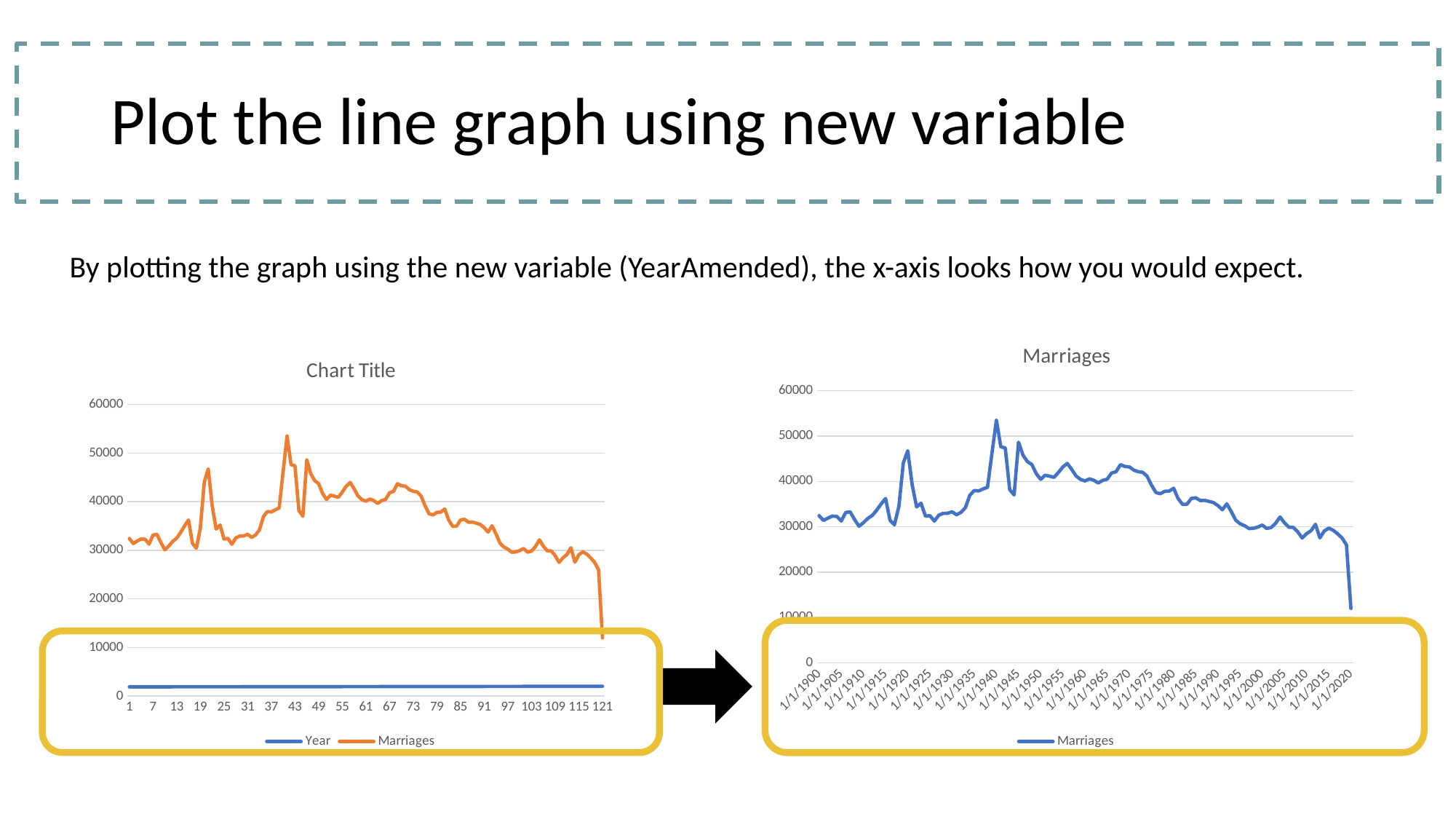

# Plot the line graph using new variable
By plotting the graph using the new variable (YearAmended), the x-axis looks how you would expect.

### Chart:

| Category | Marriages |
|---|---|
| 366 | 32444.0 |
| 731 | 31387.0 |
| 1096 | 31913.0 |
| 1461 | 32351.0 |
| 1827 | 32271.0 |
| 2192 | 31270.0 |
| 2557 | 33142.0 |
| 2922 | 33298.0 |
| 3288 | 31606.0 |
| 3653 | 30108.0 |
| 4018 | 30902.0 |
| 4383 | 31844.0 |
| 4749 | 32506.0 |
| 5114 | 33676.0 |
| 5479 | 35028.0 |
| 5844 | 36233.0 |
| 6210 | 31419.0 |
| 6575 | 30421.0 |
| 6940 | 34529.0 |
| 7305 | 44060.0 |
| 7671 | 46754.0 |
| 8036 | 39243.0 |
| 8401 | 34375.0 |
| 8766 | 35200.0 |
| 9132 | 32328.0 |
| 9497 | 32456.0 |
| 9862 | 31244.0 |
| 10227 | 32553.0 |
| 10593 | 32948.0 |
| 10958 | 32967.0 |
| 11323 | 33315.0 |
| 11688 | 32652.0 |
| 12054 | 33157.0 |
| 12419 | 34201.0 |
| 12784 | 36934.0 |
| 13149 | 37988.0 |
| 13515 | 37896.0 |
| 13880 | 38334.0 |
| 14245 | 38716.0 |
| 14610 | 46236.0 |
| 14976 | 53522.0 |
| 15341 | 47620.0 |
| 15706 | 47402.0 |
| 16071 | 38177.0 |
| 16437 | 37017.0 |
| 16802 | 48642.0 |
| 17167 | 45785.0 |
| 17532 | 44360.0 |
| 17898 | 43718.0 |
| 18263 | 41708.0 |
| 18628 | 40459.0 |
| 18993 | 41361.0 |
| 19359 | 41154.0 |
| 19724 | 40902.0 |
| 20089 | 41974.0 |
| 20454 | 43199.0 |
| 20820 | 43963.0 |
| 21185 | 42661.0 |
| 21550 | 41186.0 |
| 21915 | 40442.0 |
| 22281 | 40103.0 |
| 22646 | 40562.0 |
| 23011 | 40244.0 |
| 23376 | 39653.0 |
| 23742 | 40242.0 |
| 24107 | 40475.0 |
| 24472 | 41851.0 |
| 24837 | 42116.0 |
| 25203 | 43696.0 |
| 25568 | 43294.0 |
| 25933 | 43203.0 |
| 26298 | 42500.0 |
| 26664 | 42139.0 |
| 27029 | 42018.0 |
| 27394 | 41174.0 |
| 27759 | 39191.0 |
| 28125 | 37543.0 |
| 28490 | 37288.0 |
| 28855 | 37814.0 |
| 29220 | 37860.0 |
| 29586 | 38501.0 |
| 29951 | 36237.0 |
| 30316 | 34942.0 |
| 30681 | 34962.0 |
| 31047 | 36253.0 |
| 31412 | 36385.0 |
| 31777 | 35790.0 |
| 32142 | 35813.0 |
| 32508 | 35599.0 |
| 32873 | 35326.0 |
| 33238 | 34672.0 |
| 33603 | 33762.0 |
| 33969 | 35057.0 |
| 34334 | 33366.0 |
| 34699 | 31480.0 |
| 35064 | 30663.0 |
| 35430 | 30241.0 |
| 35795 | 29611.0 |
| 36160 | 29668.0 |
| 36525 | 29940.0 |
| 36891 | 30367.0 |
| 37256 | 29621.0 |
| 37621 | 29826.0 |
| 37986 | 30757.0 |
| 38352 | 32154.0 |
| 38717 | 30881.0 |
| 39082 | 29898.0 |
| 39447 | 29866.0 |
| 39813 | 28903.0 |
| 40178 | 27524.0 |
| 40543 | 28480.0 |
| 40908 | 29135.0 |
| 41274 | 30534.0 |
| 41639 | 27547.0 |
| 42004 | 29069.0 |
| 42369 | 29691.0 |
| 42735 | 29229.0 |
| 43100 | 28440.0 |
| 43465 | 27525.0 |
| 43830 | 26007.0 |
| 44196 | 11986.0 |

### Chart:

| Category | Year | Marriages |
|---|---|---|